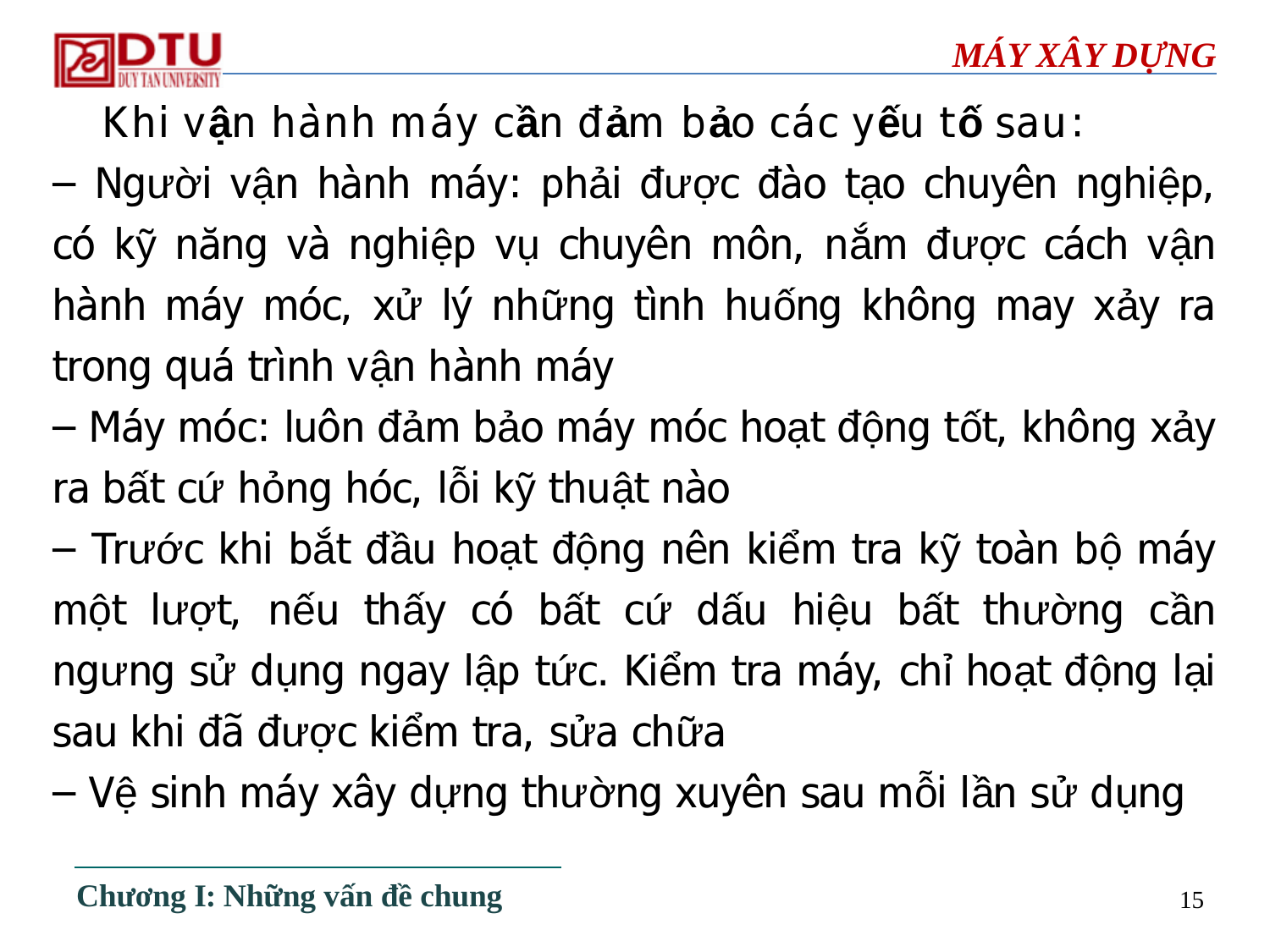

# MÁY XÂY DỰNG
	Khi vận hành máy cần đảm bảo các yếu tố sau:
– Người vận hành máy: phải được đào tạo chuyên nghiệp, có kỹ năng và nghiệp vụ chuyên môn, nắm được cách vận hành máy móc, xử lý những tình huống không may xảy ra trong quá trình vận hành máy
– Máy móc: luôn đảm bảo máy móc hoạt động tốt, không xảy ra bất cứ hỏng hóc, lỗi kỹ thuật nào
– Trước khi bắt đầu hoạt động nên kiểm tra kỹ toàn bộ máy một lượt, nếu thấy có bất cứ dấu hiệu bất thường cần ngưng sử dụng ngay lập tức. Kiểm tra máy, chỉ hoạt động lại sau khi đã được kiểm tra, sửa chữa
– Vệ sinh máy xây dựng thường xuyên sau mỗi lần sử dụng

Chương I: Những vấn đề chung
15